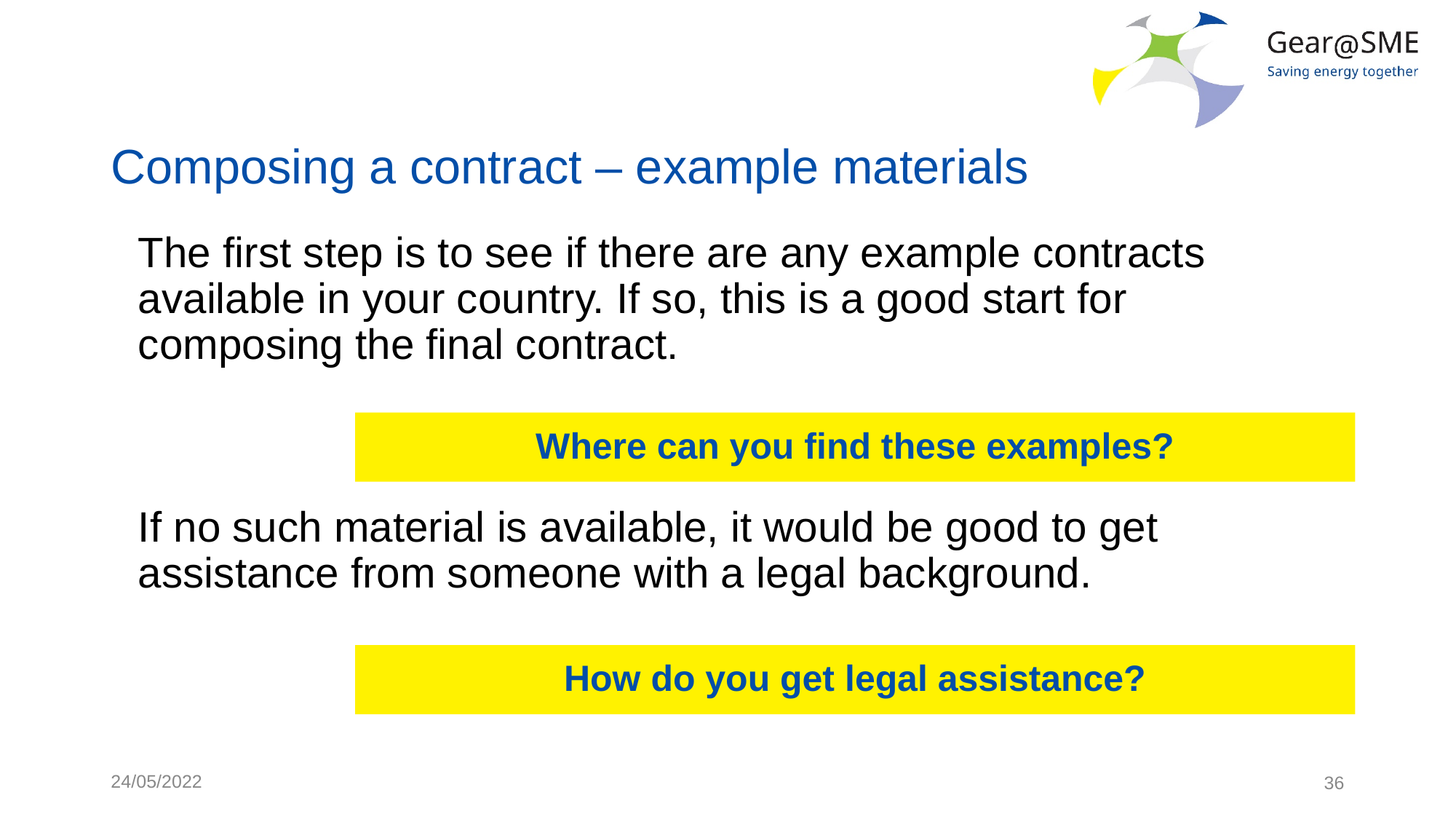

# Composing a contract – example materials
The first step is to see if there are any example contracts available in your country. If so, this is a good start for composing the final contract.

If no such material is available, it would be good to get assistance from someone with a legal background.
Where can you find these examples?
How do you get legal assistance?

24/05/2022
36